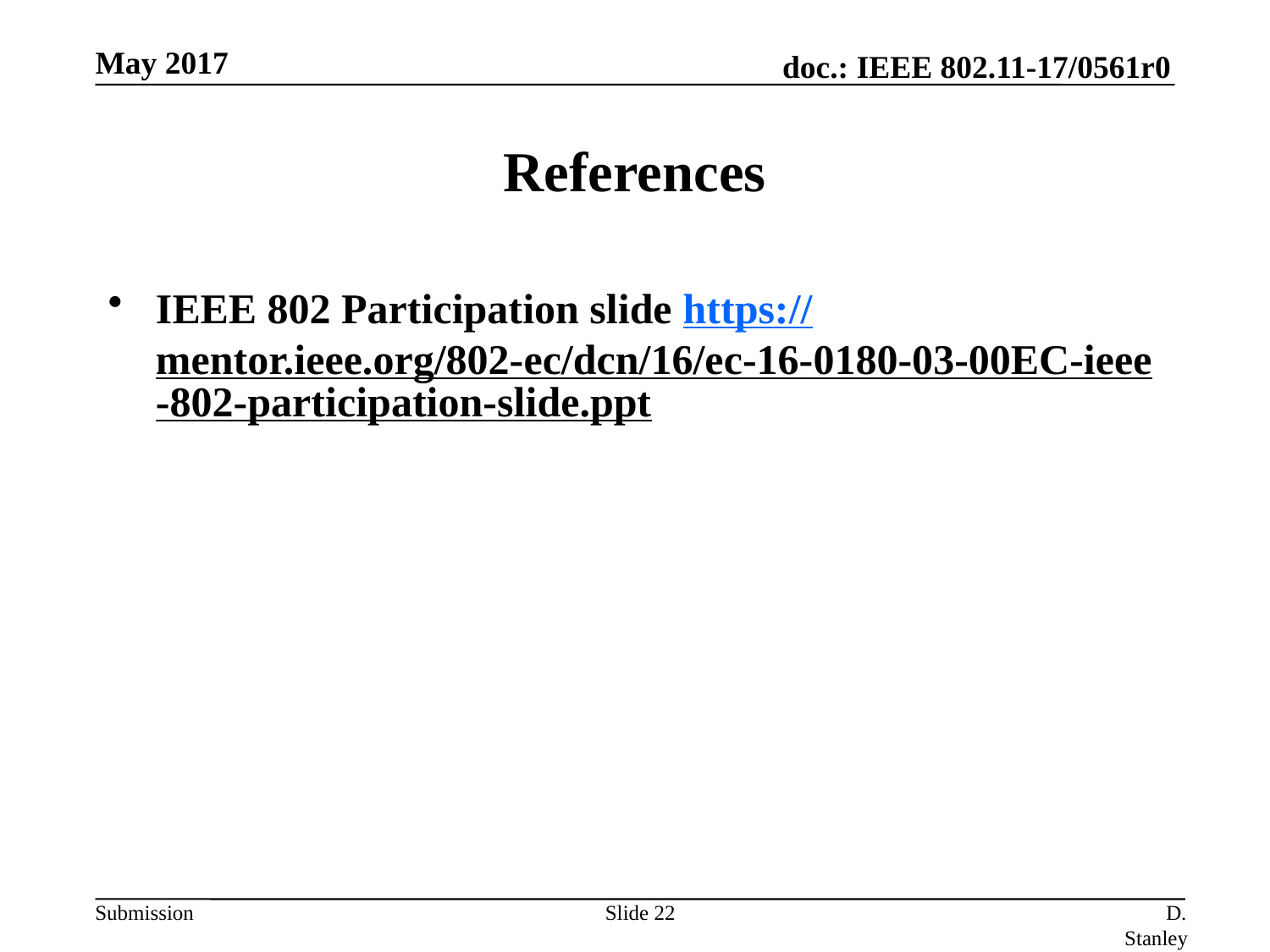

May 2017
# References
IEEE 802 Participation slide https://mentor.ieee.org/802-ec/dcn/16/ec-16-0180-03-00EC-ieee-802-participation-slide.ppt
Slide 22
D. Stanley, HP Enterprise